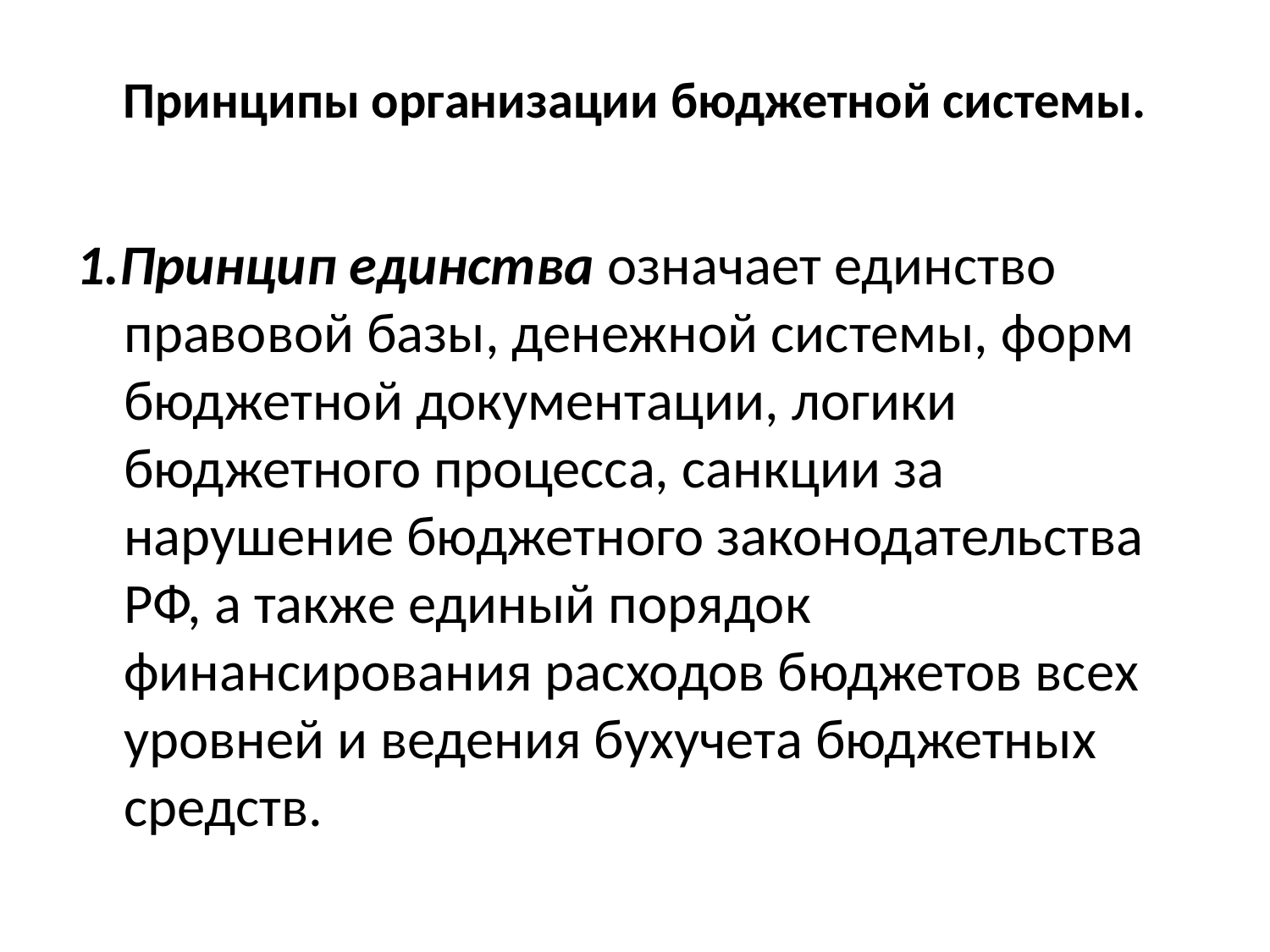

# Принципы организации бюджетной системы.
1.Принцип единства означает единство правовой базы, денежной системы, форм бюджетной документации, логики бюджетного процесса, санкции за нарушение бюджетного законодательства РФ, а также единый порядок финансирования расходов бюджетов всех уровней и ведения бухучета бюджетных средств.